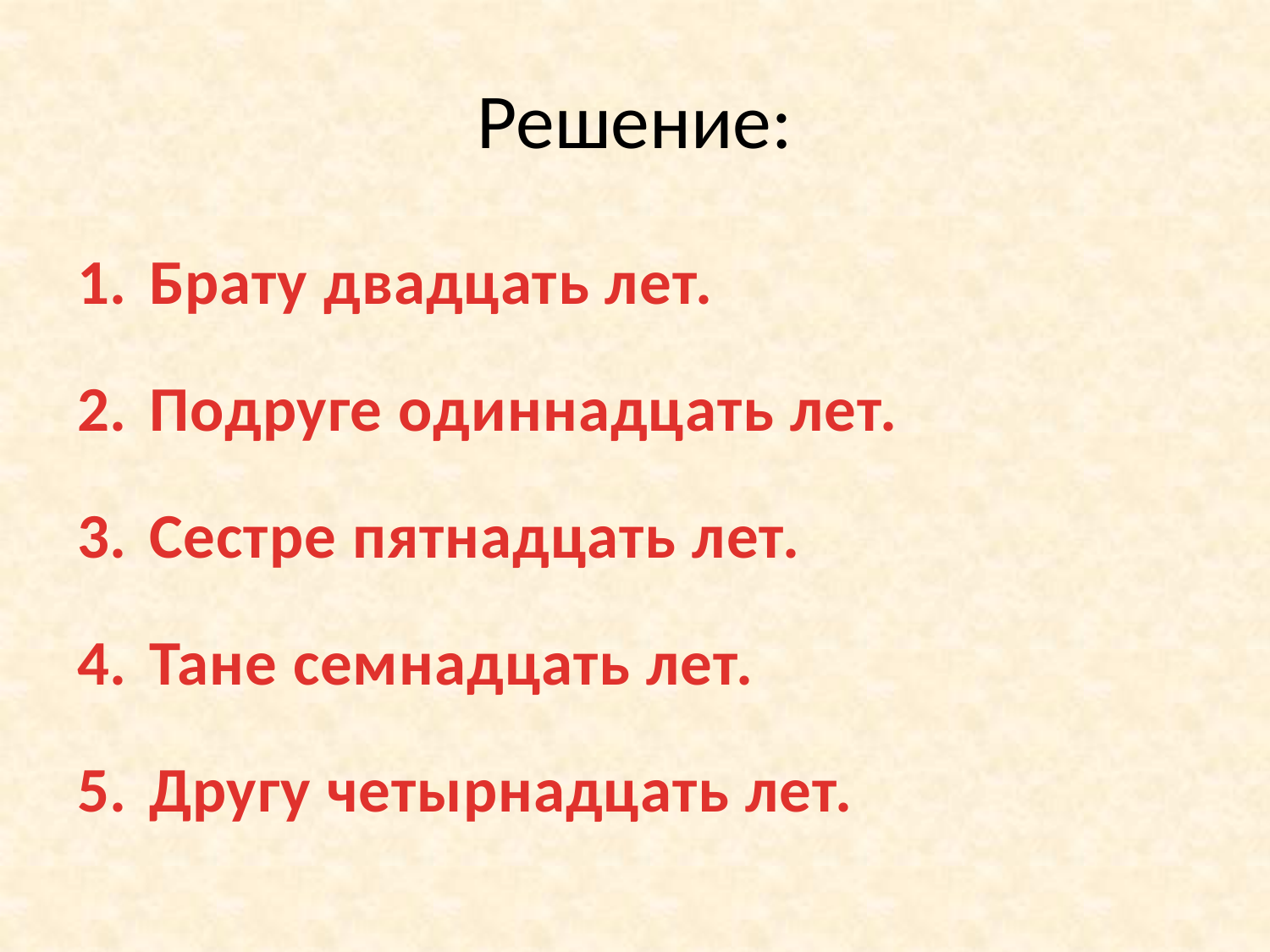

# Решение:
Брату двадцать лет.
Подруге одиннадцать лет.
Сестре пятнадцать лет.
Тане семнадцать лет.
Другу четырнадцать лет.